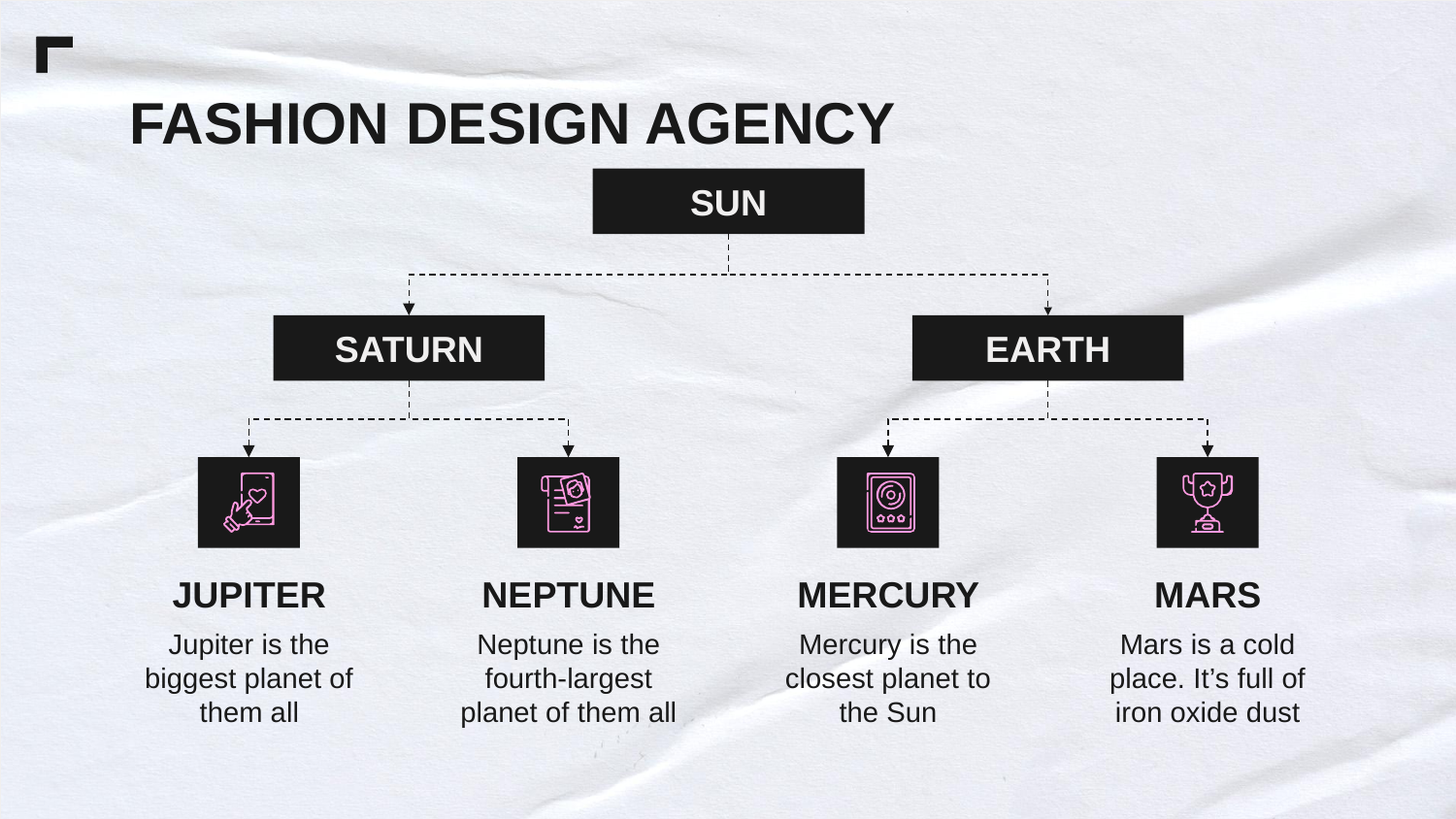

# FASHION DESIGN AGENCY
SUN
SATURN
EARTH

JUPITER
Jupiter is the biggest planet of them all
NEPTUNE
Neptune is the fourth-largest planet of them all
MERCURY
Mercury is the closest planet to the Sun
MARS
Mars is a cold place. It’s full of iron oxide dust